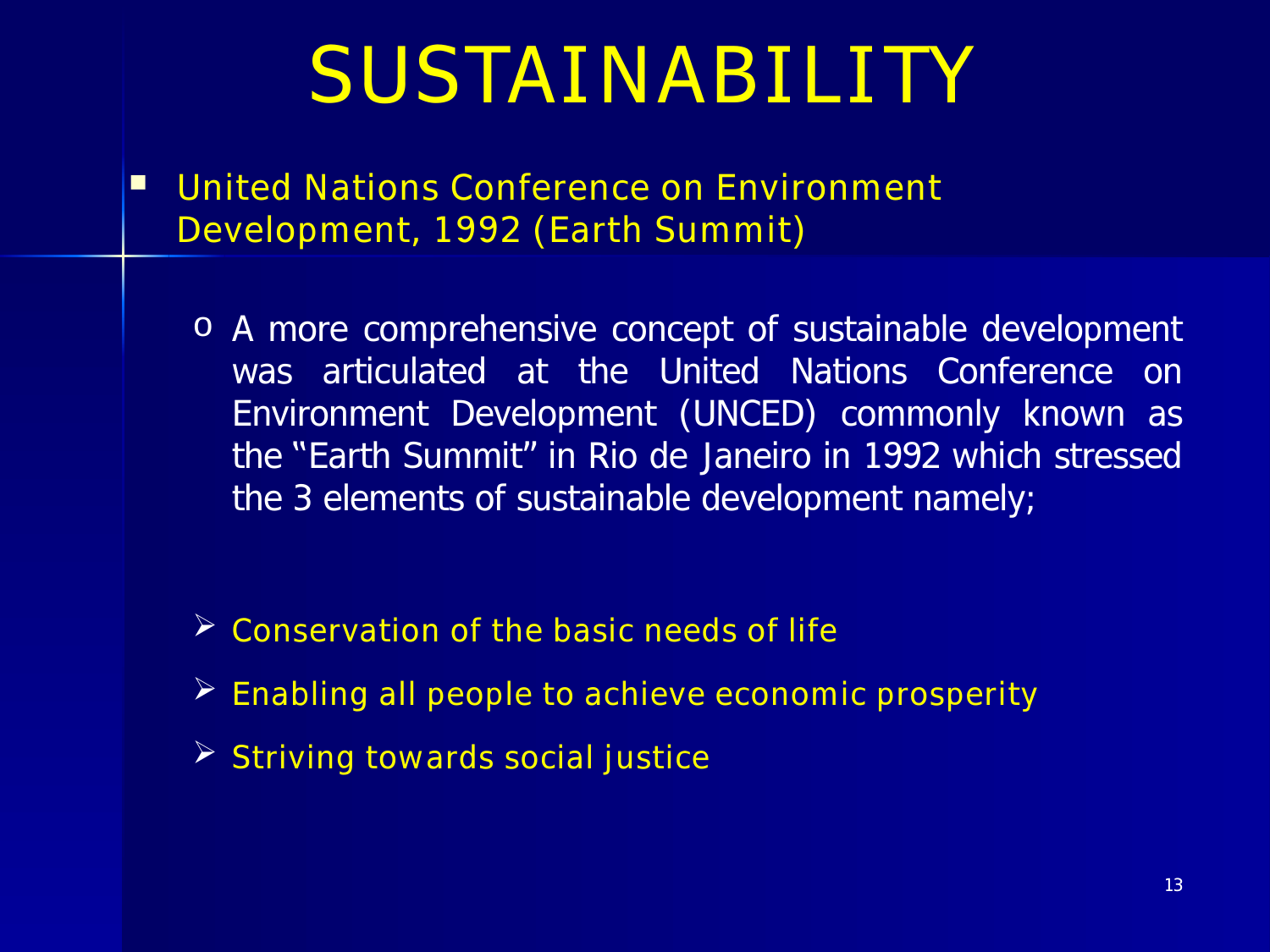

# SUSTAINABILITY
United Nations Conference on Environment Development, 1992 (Earth Summit)

A more comprehensive concept of sustainable development was articulated at the United Nations Conference on Environment Development (UNCED) commonly known as the “Earth Summit” in Rio de Janeiro in 1992 which stressed the 3 elements of sustainable development namely;

Conservation of the basic needs of life
Enabling all people to achieve economic prosperity
Striving towards social justice

13